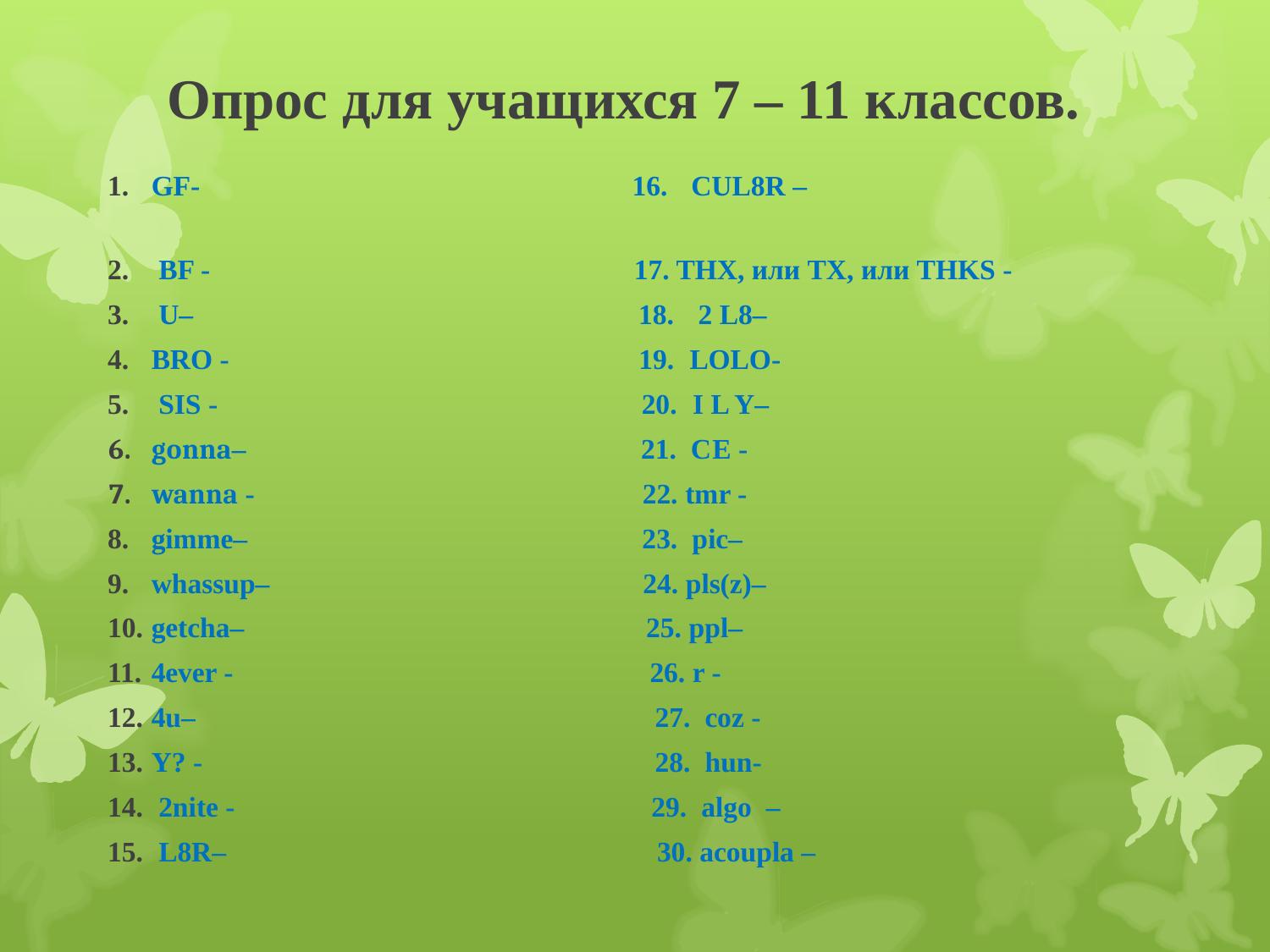

# Опрос для учащихся 7 – 11 классов.
GF-                                                            16.	CUL8R –
 BF -                                                           17. THX, или TX, или THKS -
 U–                                                              18. 	 2 L8–
BRO -                                                         19.  LOLO-
 SIS -                                                           20.  I L Y–
gonna–                                                       21.  СE -
wanna -                                                      22. tmr -
gimme–                                                       23.  pic–
whassup–                                                    24. pls(z)–
getcha–                                                        25. ppl–
4ever -                                                          26. r -
4u–                                                                27.  coz -
Y? -                                                               28.  hun-
 2nite -                                                          29.  algo  –
 L8R–                                                            30. acoupla –